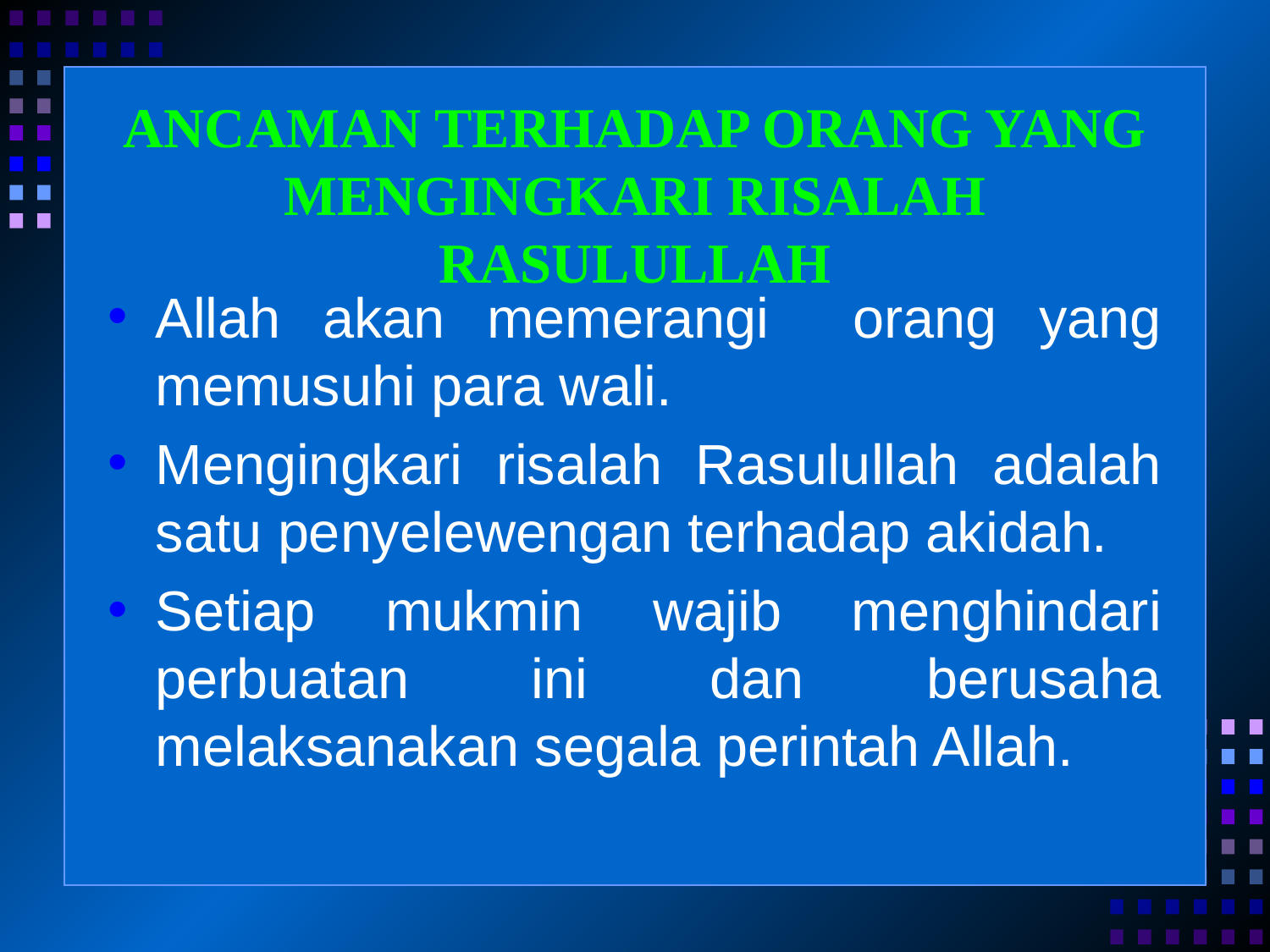

# ANCAMAN TERHADAP ORANG YANG MENGINGKARI RISALAH RASULULLAH
Allah akan memerangi  orang yang memusuhi para wali.
Mengingkari risalah Rasulullah adalah satu penyelewengan terhadap akidah.
Setiap mukmin wajib menghindari perbuatan ini dan berusaha melaksanakan segala perintah Allah.